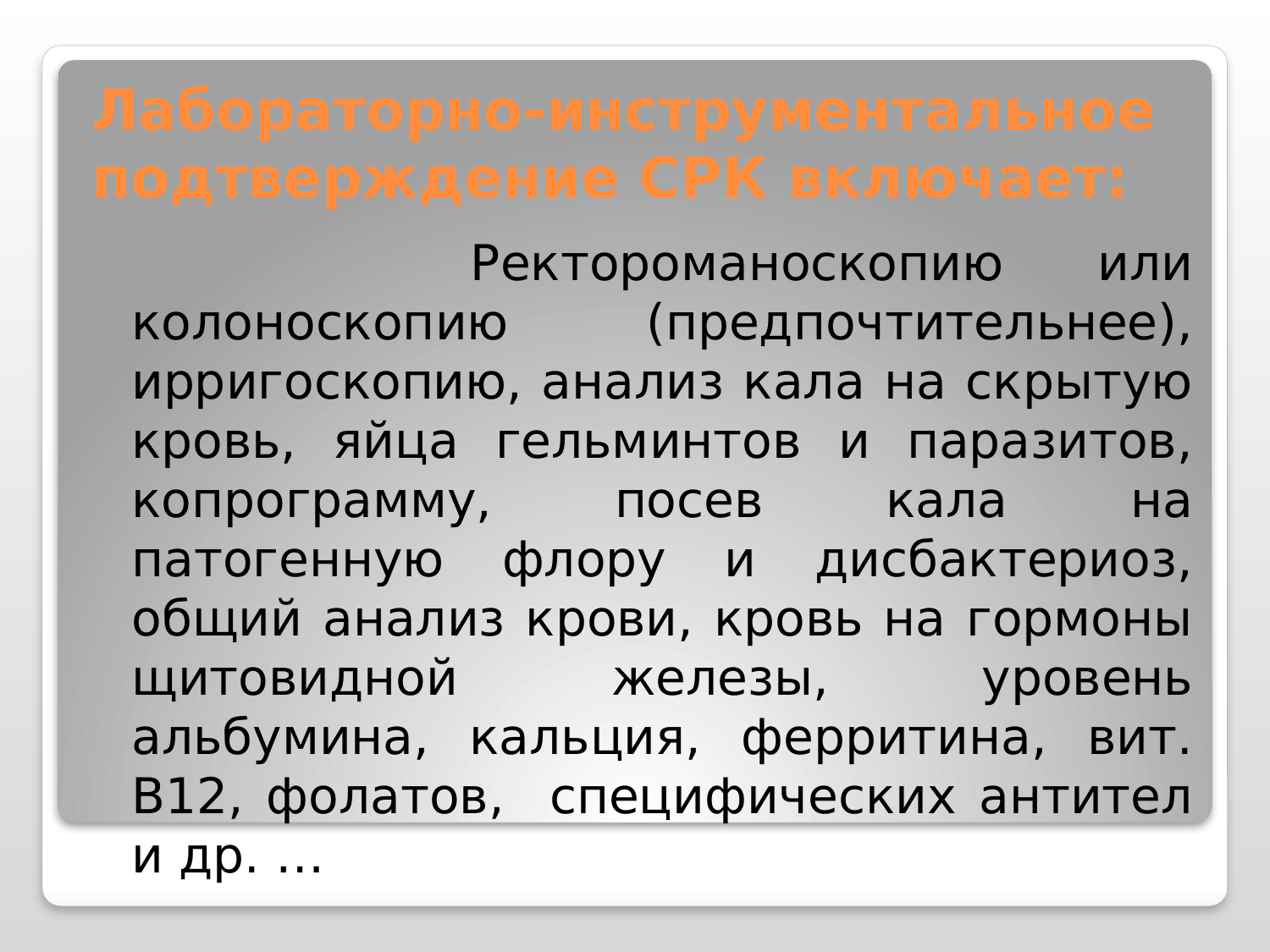

Лабораторно-инструментальное подтверждение СРК включает:
    Ректороманоскопию или колоноскопию (предпочтительнее), ирригоскопию, анализ кала на скрытую кровь, яйца гельминтов и паразитов, копрограмму, посев кала на патогенную флору и дисбактериоз, общий анализ крови, кровь на гормоны щитовидной железы, уровень альбумина, кальция, ферритина, вит. В12, фолатов,  специфических антител и др. …